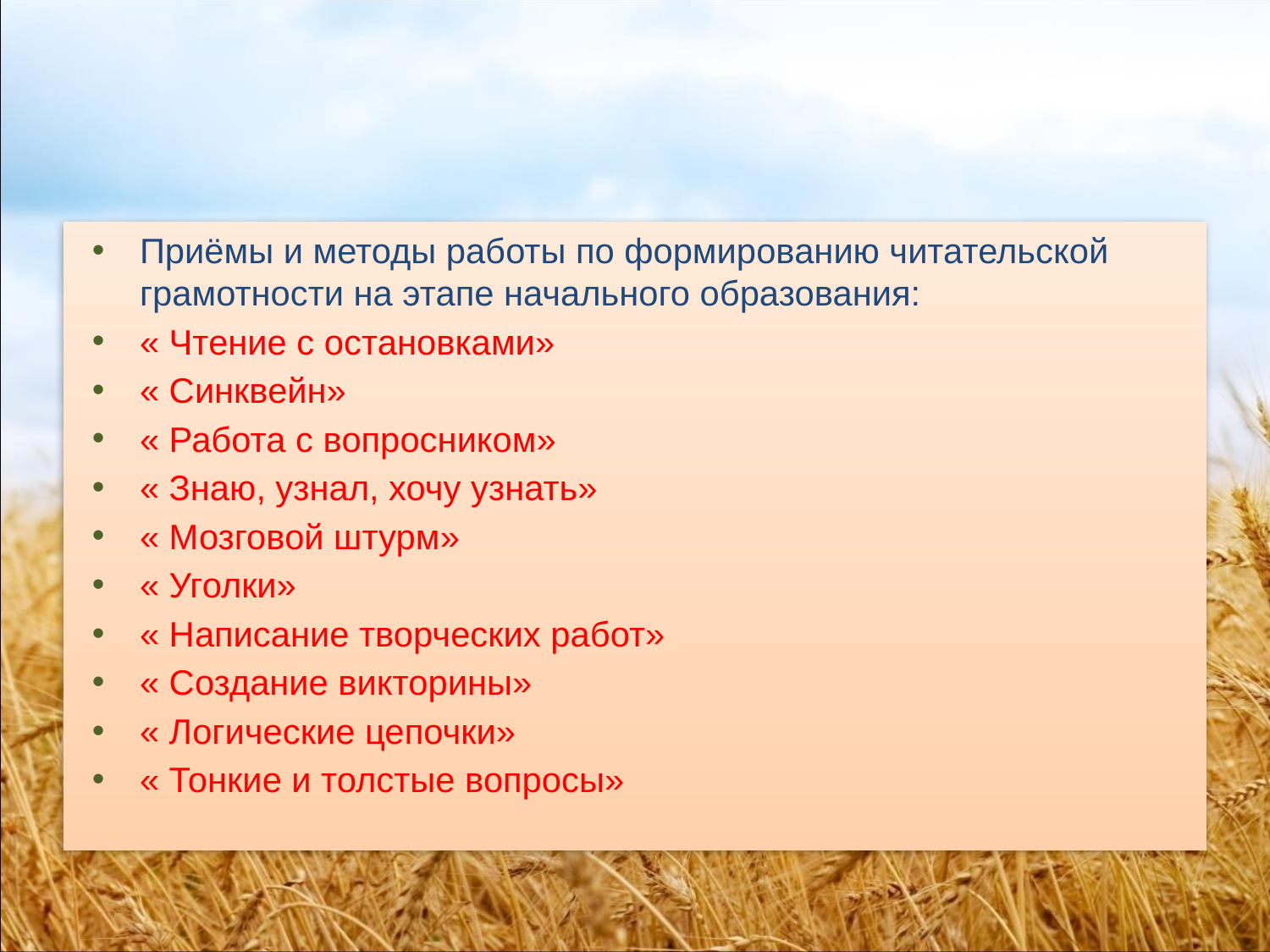

#
Приёмы и методы работы по формированию читательской грамотности на этапе начального образования:
« Чтение с остановками»
« Синквейн»
« Работа с вопросником»
« Знаю, узнал, хочу узнать»
« Мозговой штурм»
« Уголки»
« Написание творческих работ»
« Создание викторины»
« Логические цепочки»
« Тонкие и толстые вопросы»